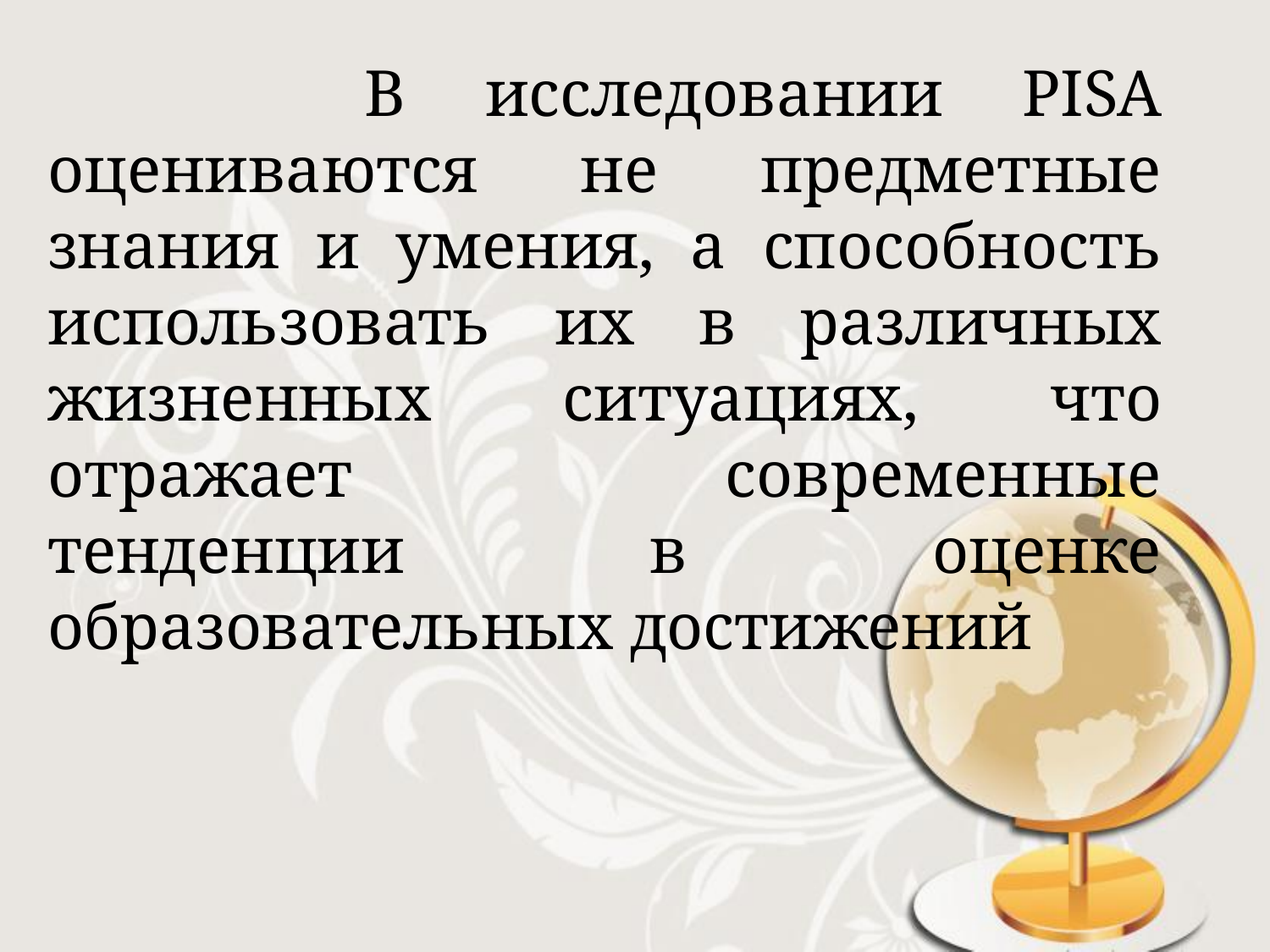

В исследовании PISA оцениваются не предметные знания и умения, а способность использовать их в различных жизненных ситуациях, что отражает современные тенденции в оценке образовательных достижений